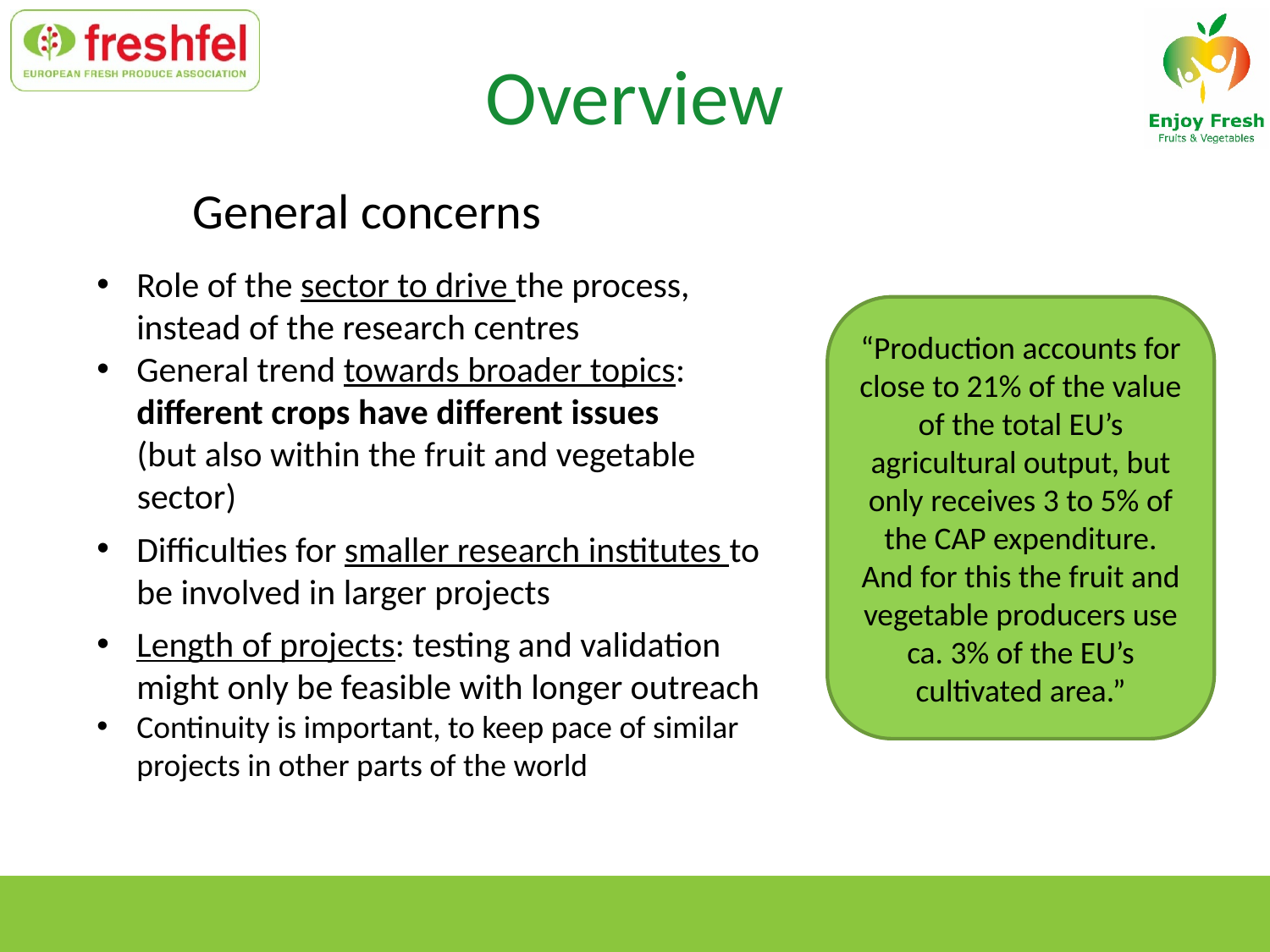

# Overview
General concerns
Role of the sector to drive the process, instead of the research centres
General trend towards broader topics: different crops have different issues
     (but also within the fruit and vegetable
     sector)
Difficulties for smaller research institutes to be involved in larger projects
Length of projects: testing and validation might only be feasible with longer outreach
Continuity is important, to keep pace of similar projects in other parts of the world

“Production accounts for close to 21% of the value of the total EU’s agricultural output, but only receives 3 to 5% of the CAP expenditure. And for this the fruit and vegetable producers use ca. 3% of the EU’s cultivated area.”